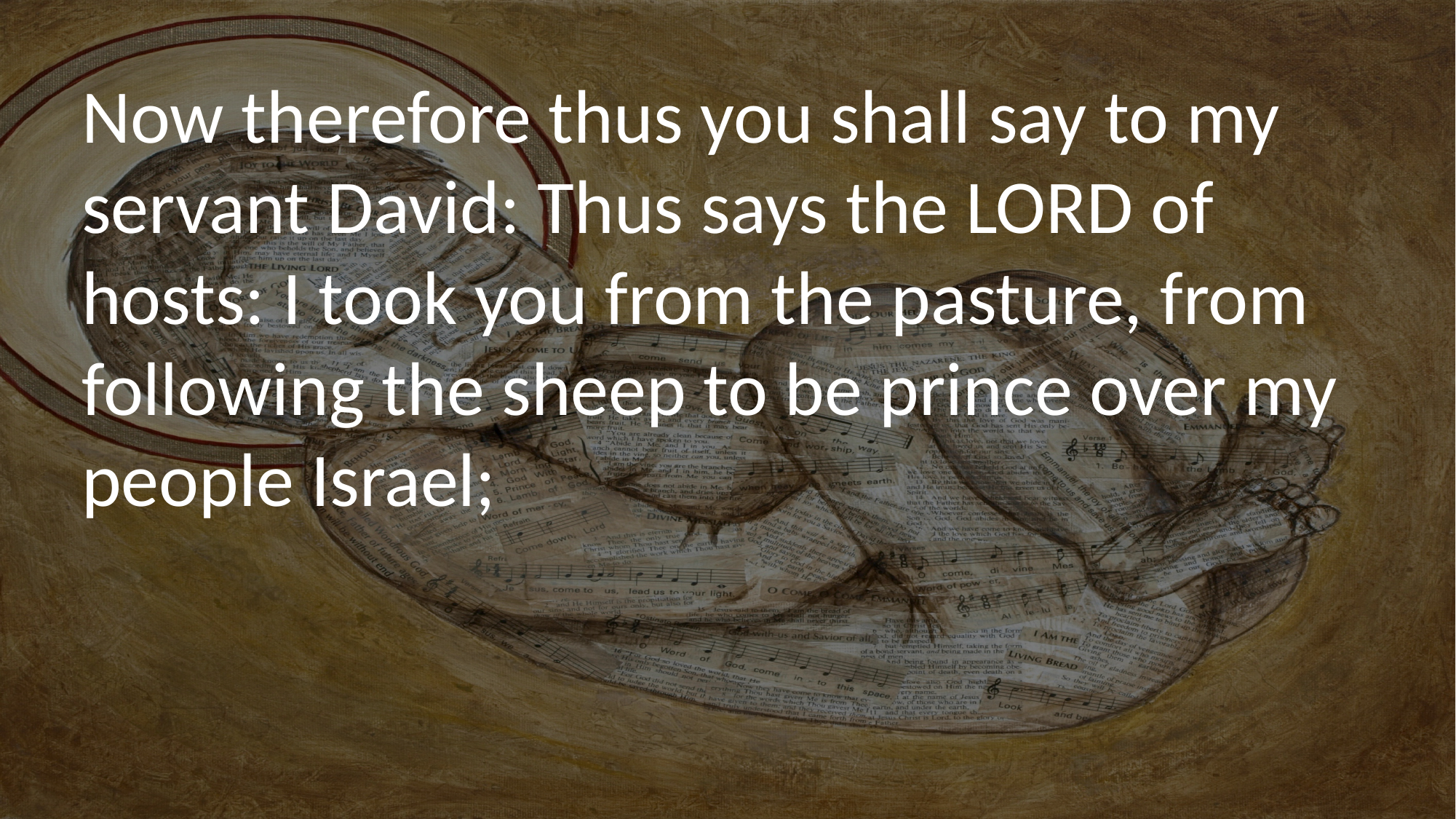

Now therefore thus you shall say to my servant David: Thus says the LORD of hosts: I took you from the pasture, from following the sheep to be prince over my people Israel;